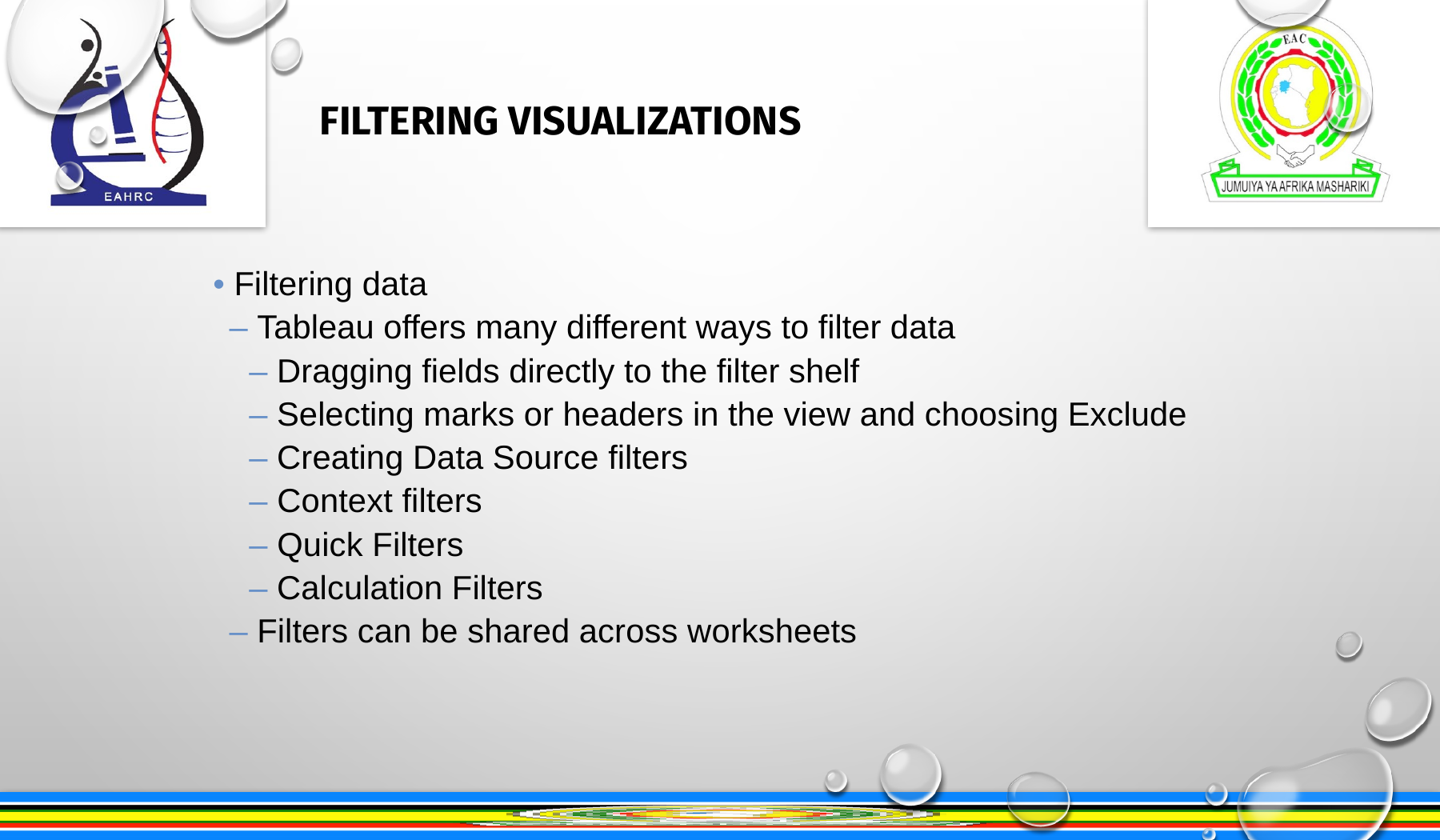

FILTERING VISUALIZATIONS

• Filtering data
– Tableau offers many different ways to filter data
– Dragging fields directly to the filter shelf
– Selecting marks or headers in the view and choosing Exclude
– Creating Data Source filters
– Context filters
– Quick Filters
– Calculation Filters
– Filters can be shared across worksheets

22